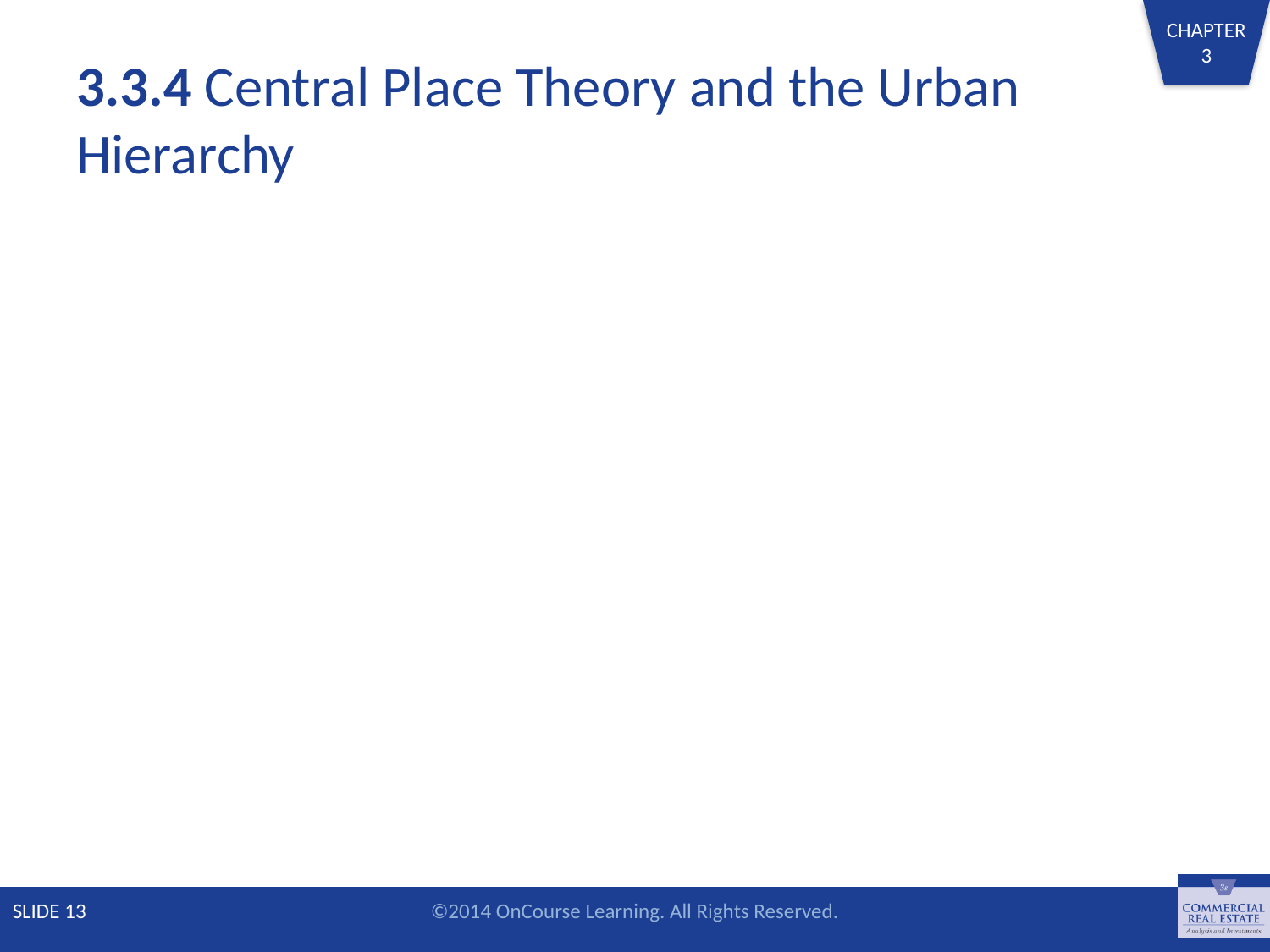

# 3.3.4 Central Place Theory and the Urban Hierarchy

SLIDE 13